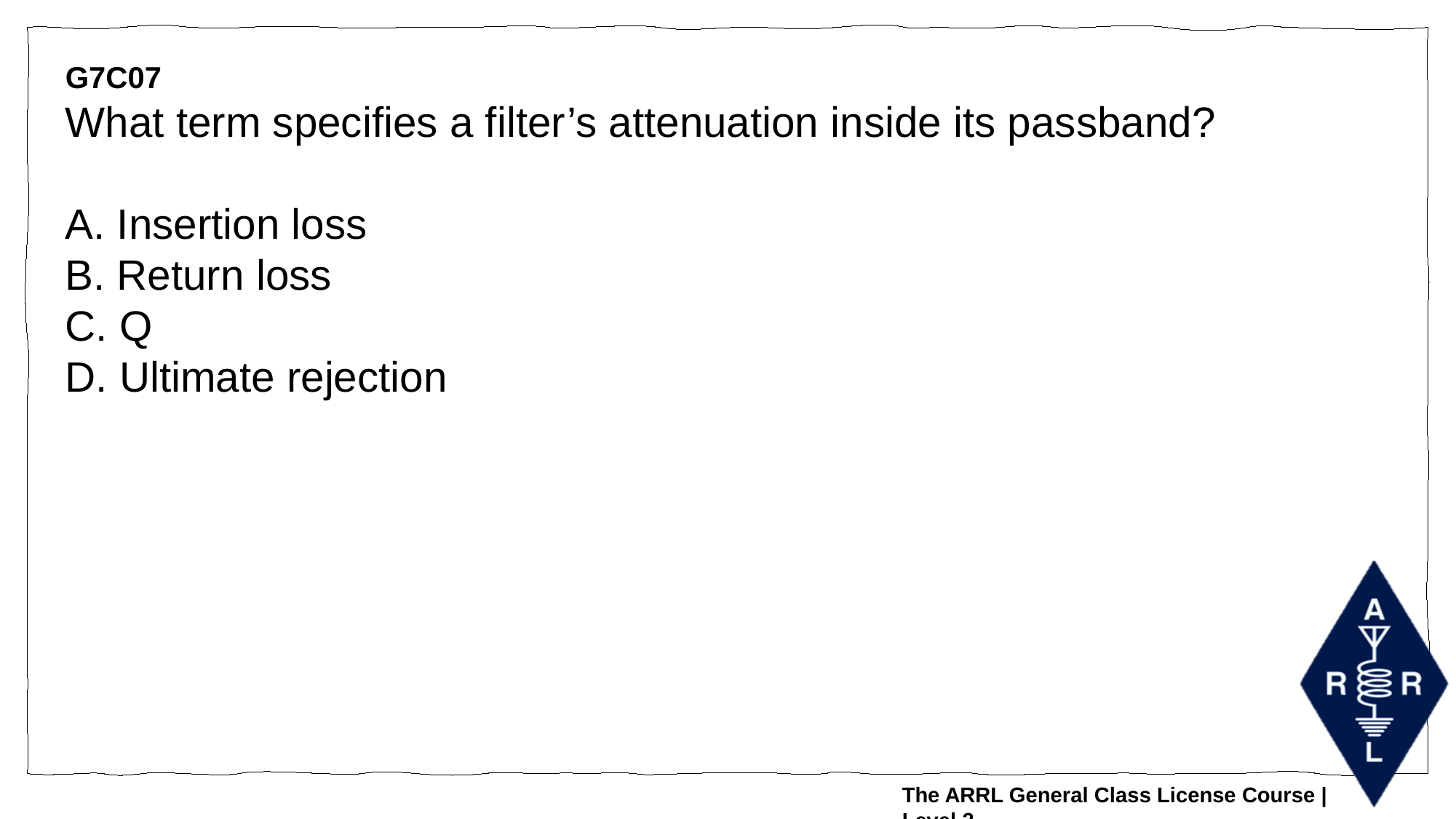

G7C07
What term specifies a filter’s attenuation inside its passband?

A. Insertion loss
B. Return loss
C. Q
D. Ultimate rejection